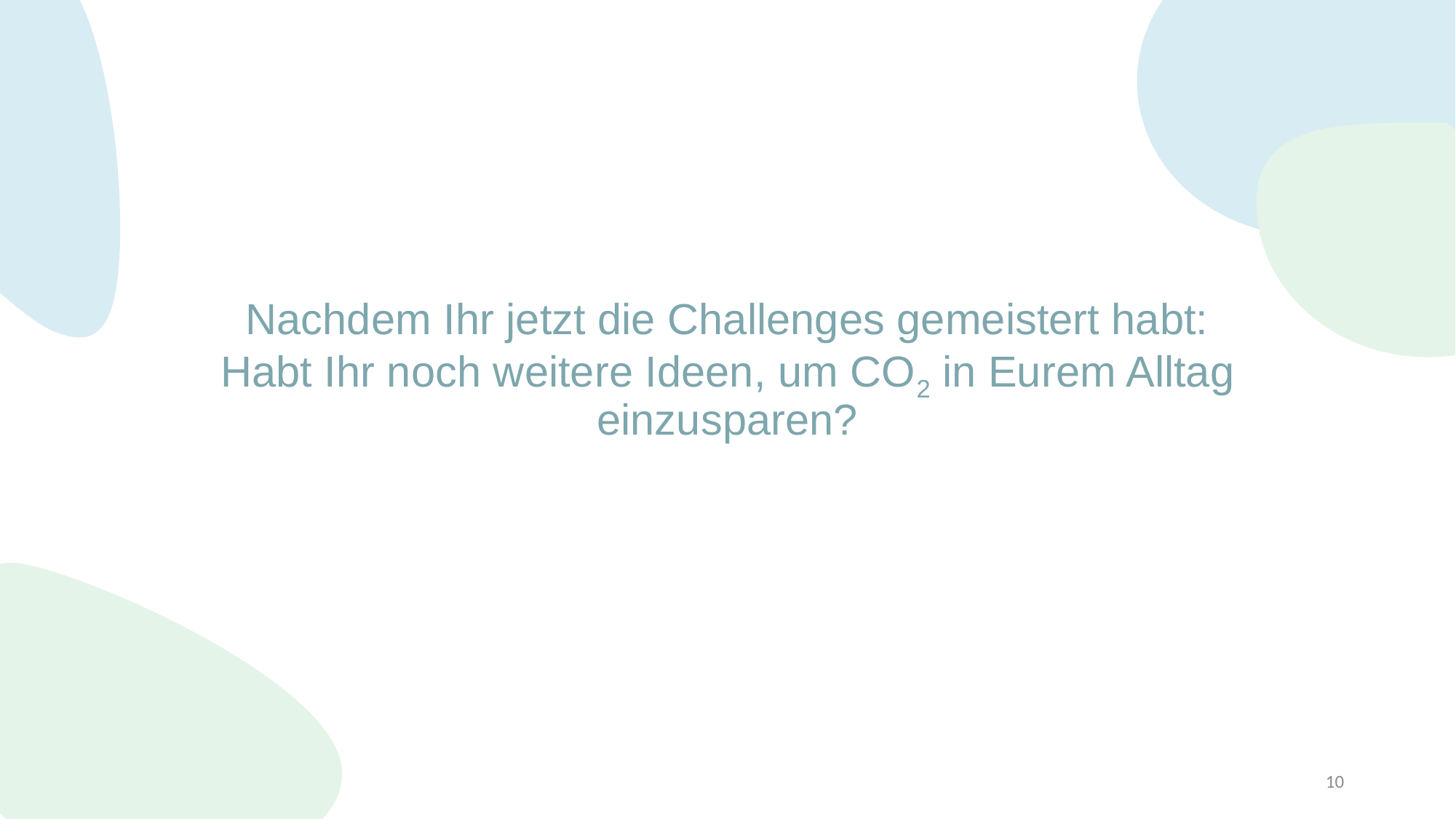

# Nachdem Ihr jetzt die Challenges gemeistert habt: Habt Ihr noch weitere Ideen, um CO2 in Eurem Alltag einzusparen?

10